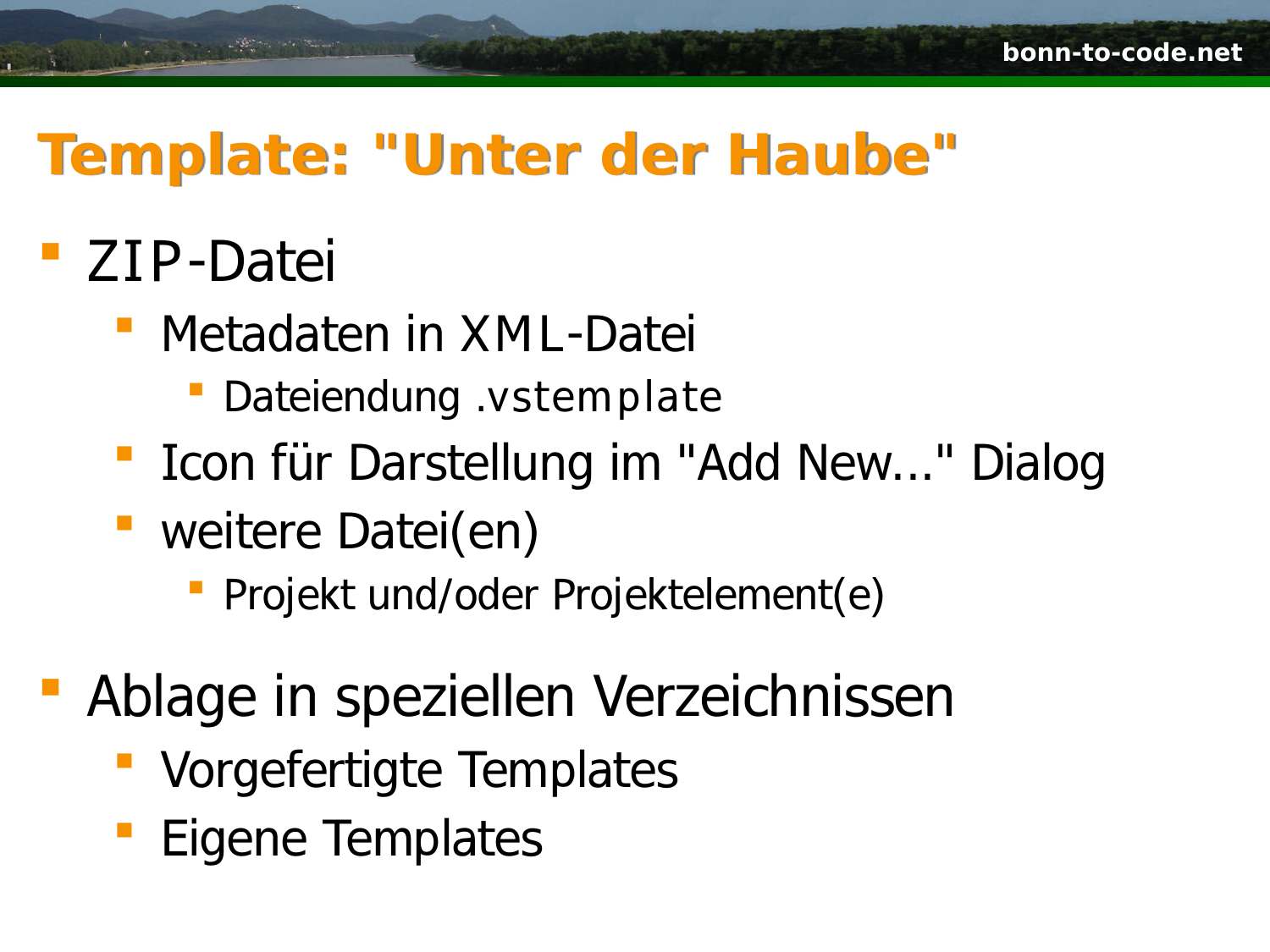

# Template: "Unter der Haube"
ZIP-Datei
Metadaten in XML-Datei
Dateiendung .vstemplate
Icon für Darstellung im "Add New..." Dialog
weitere Datei(en)
Projekt und/oder Projektelement(e)
Ablage in speziellen Verzeichnissen
Vorgefertigte Templates
Eigene Templates